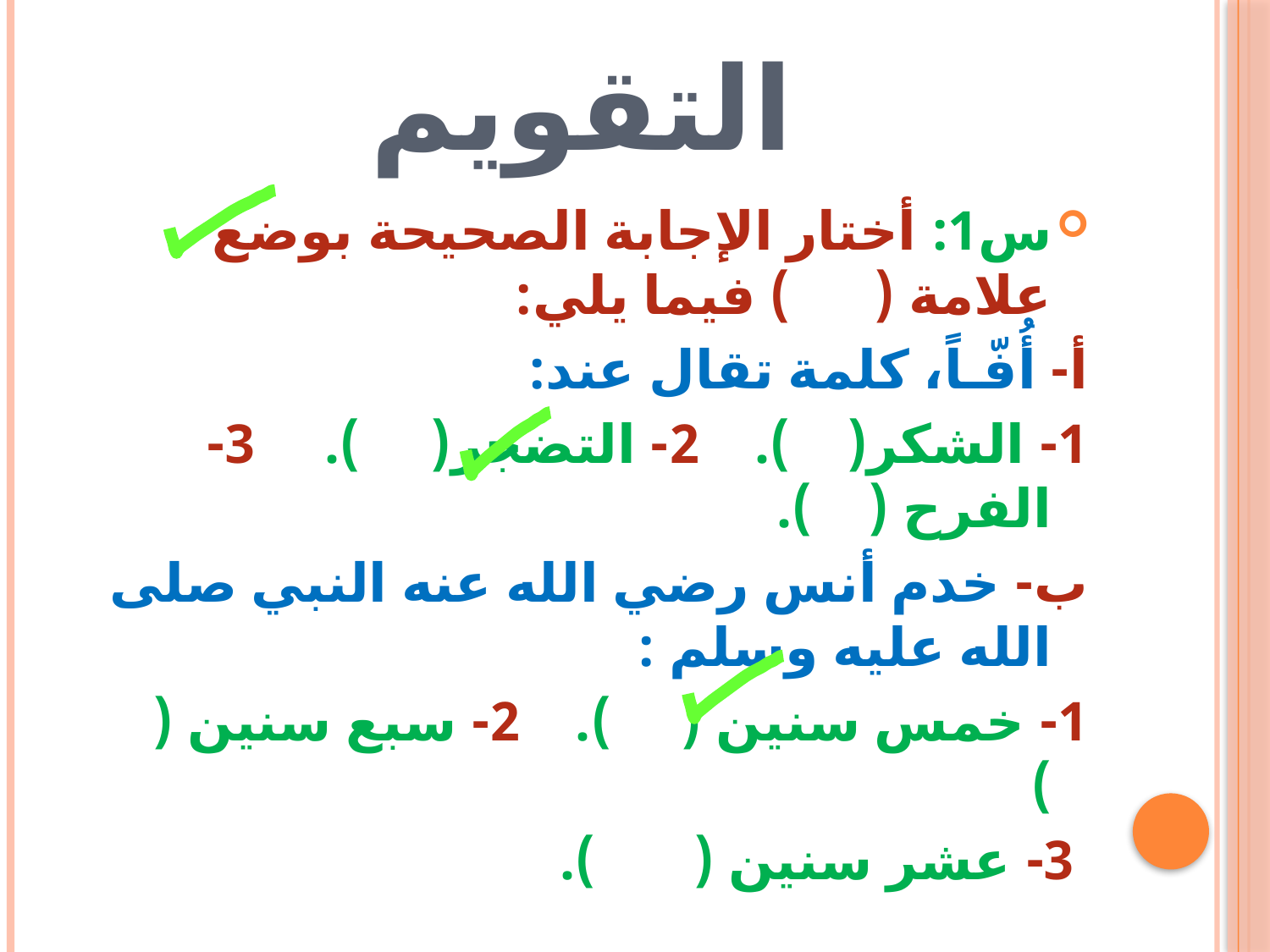

# التقويم
س1: أختار الإجابة الصحيحة بوضع علامة (      ) فيما يلي:
أ- أُفّـاً، كلمة تقال عند:
1- الشكر(    ).    2- التضجر(     ).     3- الفرح (    ).
ب- خدم أنس رضي الله عنه النبي صلى الله عليه وسلم :
1- خمس سنين (     ).    2- سبع سنين (      )
 3- عشر سنين (       ).